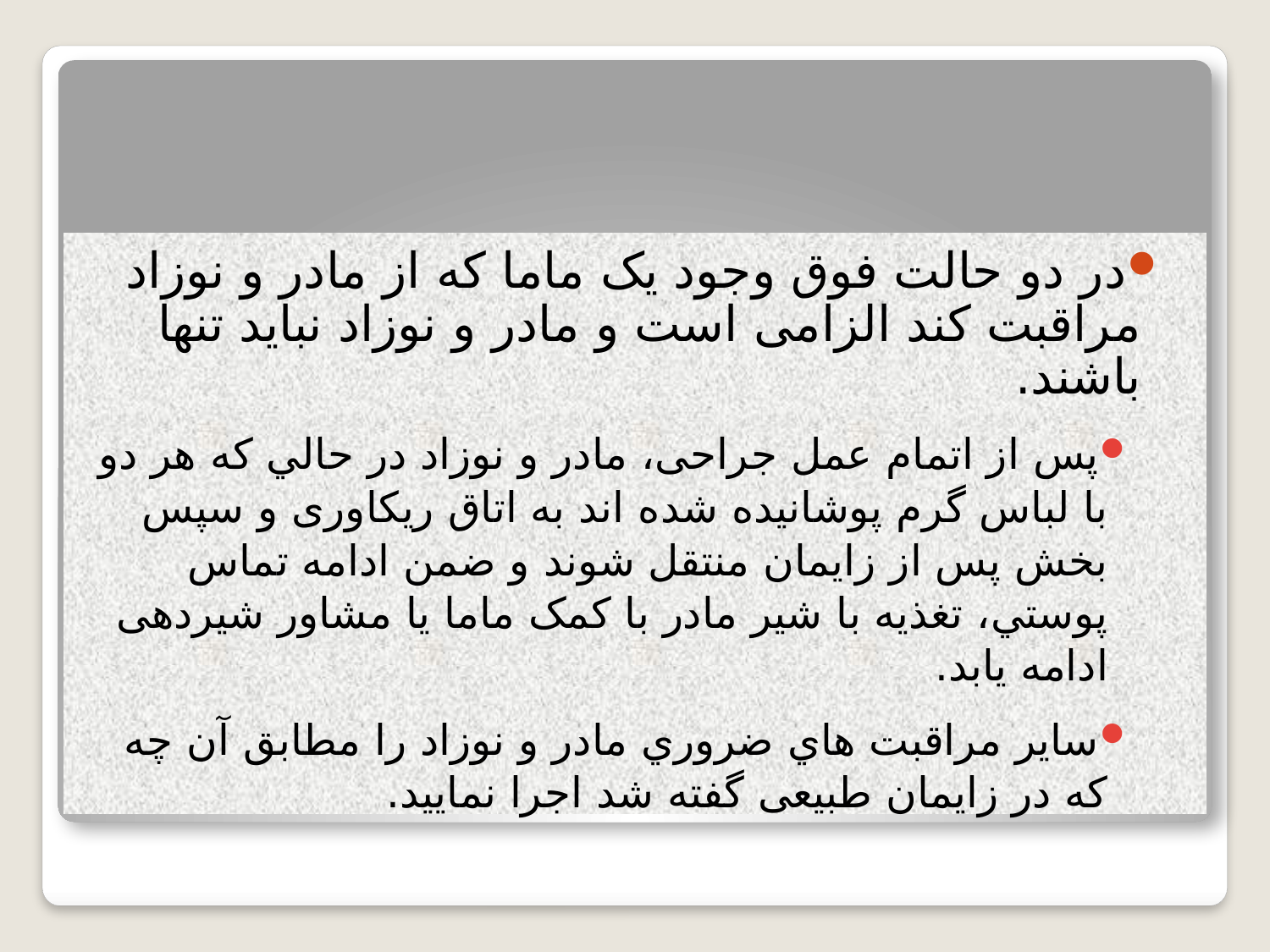

# وظیفه تیم پزشکی در ساعت اول تولد (سزارین با بی حسی ناحیه ای اسپاينال يا اپي دورال)
در دو حالت فوق وجود یک ماما که از مادر و نوزاد مراقبت کند الزامی است و مادر و نوزاد نباید تنها باشند.
پس از اتمام عمل جراحی، مادر و نوزاد در حالي که هر دو با لباس گرم پوشانيده شده اند به اتاق ریکاوری و سپس بخش پس از زايمان منتقل شوند و ضمن ادامه تماس پوستي، تغذيه با شير مادر با کمک ماما يا مشاور شيردهی ادامه يابد.
ساير مراقبت هاي ضروري مادر و نوزاد را مطابق آن چه كه در زایمان طبیعی گفته شد اجرا نمایید.